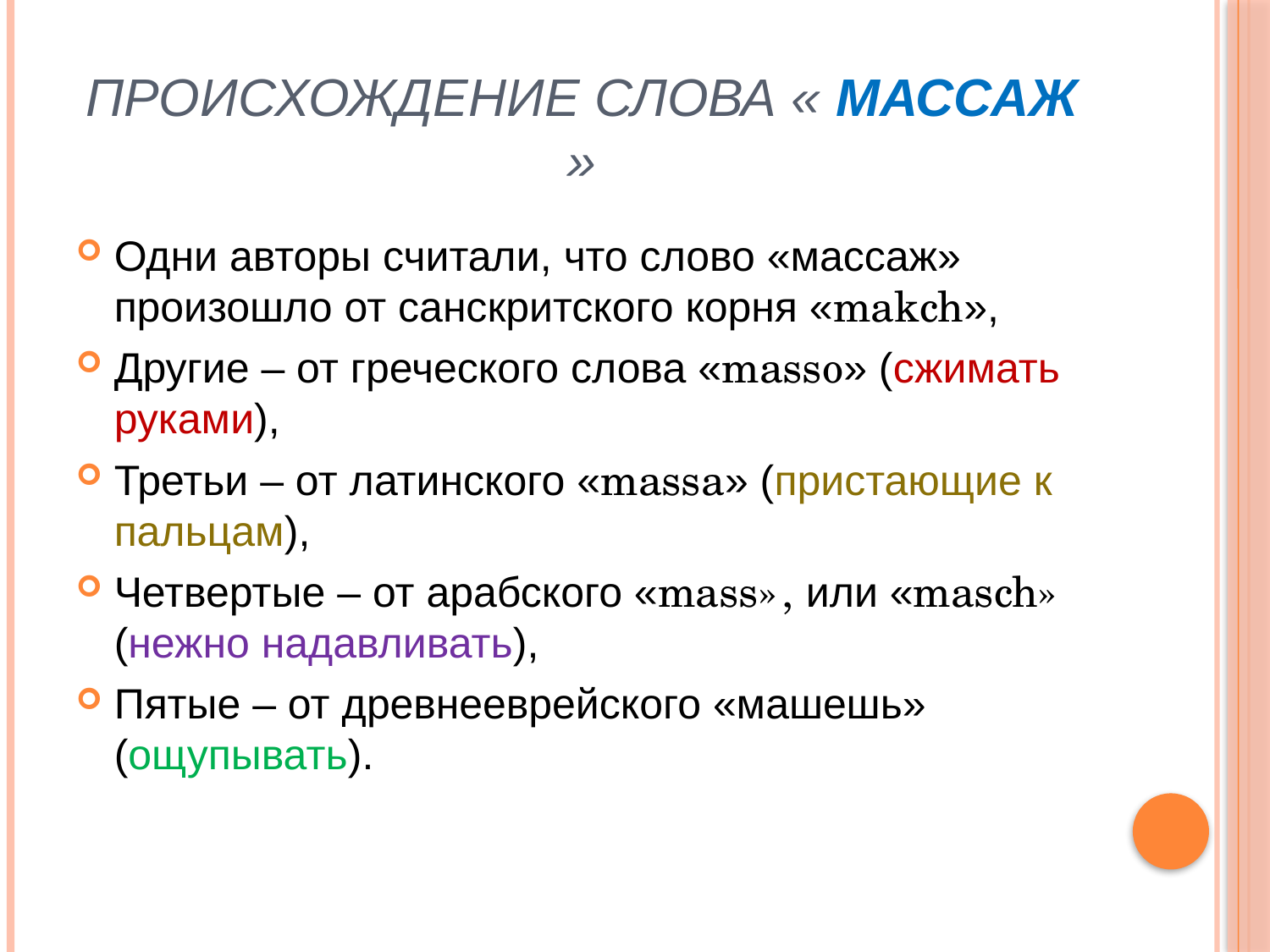

# Происхождение слова « массаж »
Одни авторы считали, что слово «массаж» произошло от санскритского корня «makch»,
Другие – от греческого слова «masso» (сжимать руками),
Третьи – от латинского «massa» (пристающие к пальцам),
Четвертые – от арабского «mass», или «masch» (нежно надавливать),
Пятые – от древнееврейского «машешь» (ощупывать).